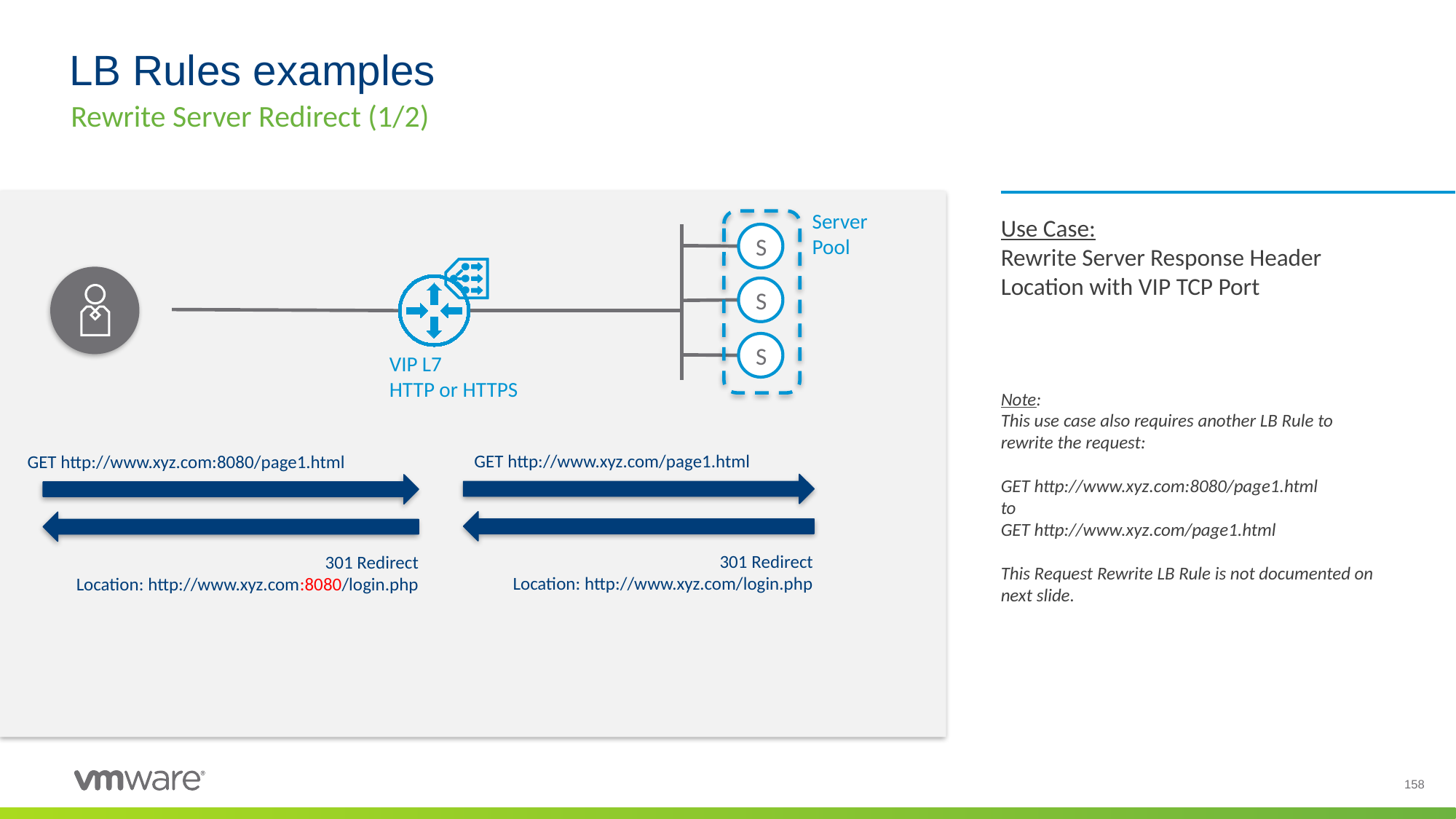

# LB Rules examples
Rewrite Server Redirect (1/2)
Use Case:
Rewrite Server Response Header Location with VIP TCP Port

Note:
This use case also requires another LB Rule to rewrite the request:

GET http://www.xyz.com:8080/page1.html
to
GET http://www.xyz.com/page1.html

This Request Rewrite LB Rule is not documented on next slide.

Server Pool

S

S
S
VIP L7
HTTP or HTTPS
GET http://www.xyz.com/page1.html
GET http://www.xyz.com:8080/page1.html

301 Redirect
Location: http://www.xyz.com/login.php
301 Redirect
Location: http://www.xyz.com:8080/login.php